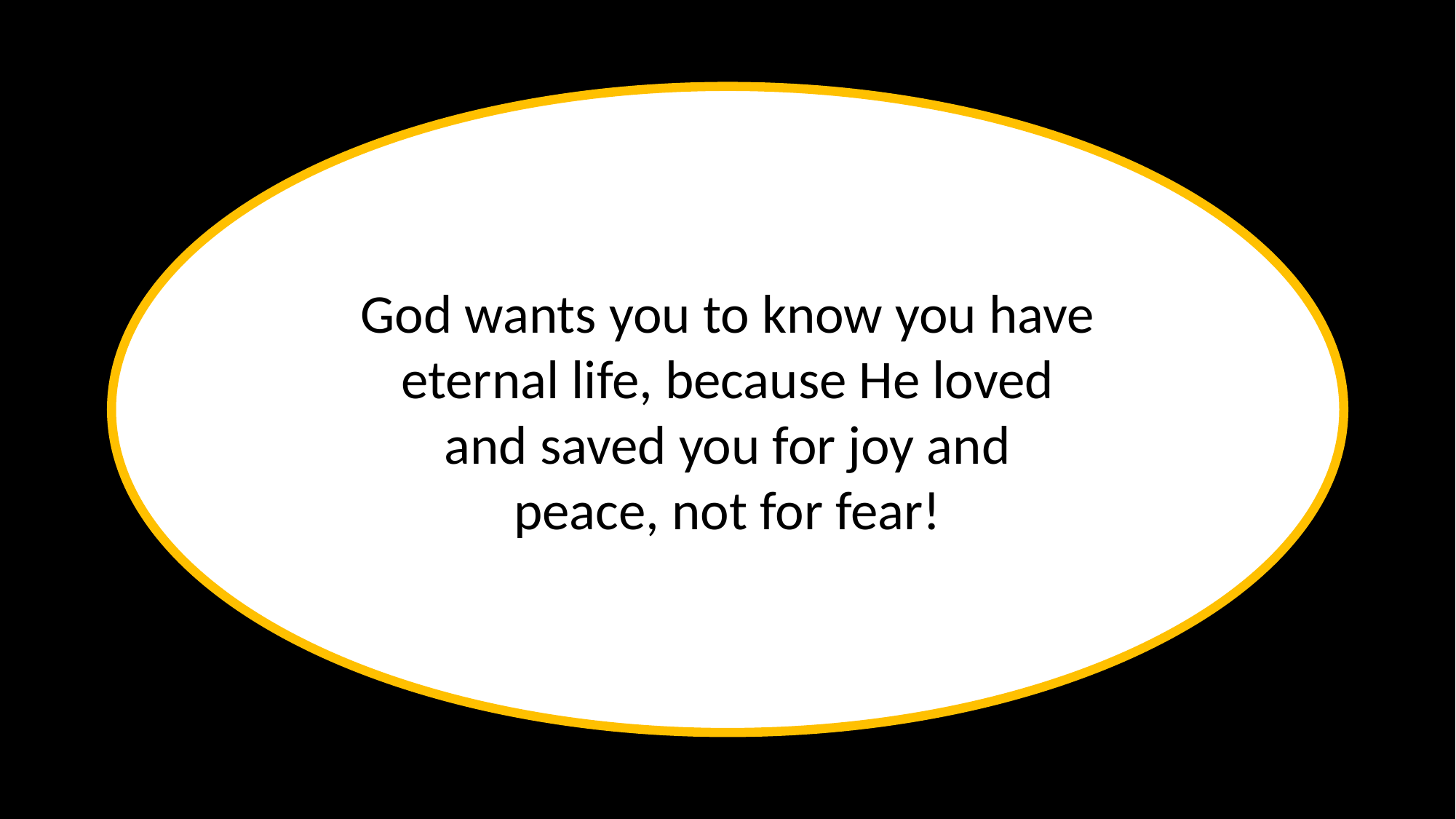

God wants you to know you have eternal life, because He loved
and saved you for joy and
peace, not for fear!